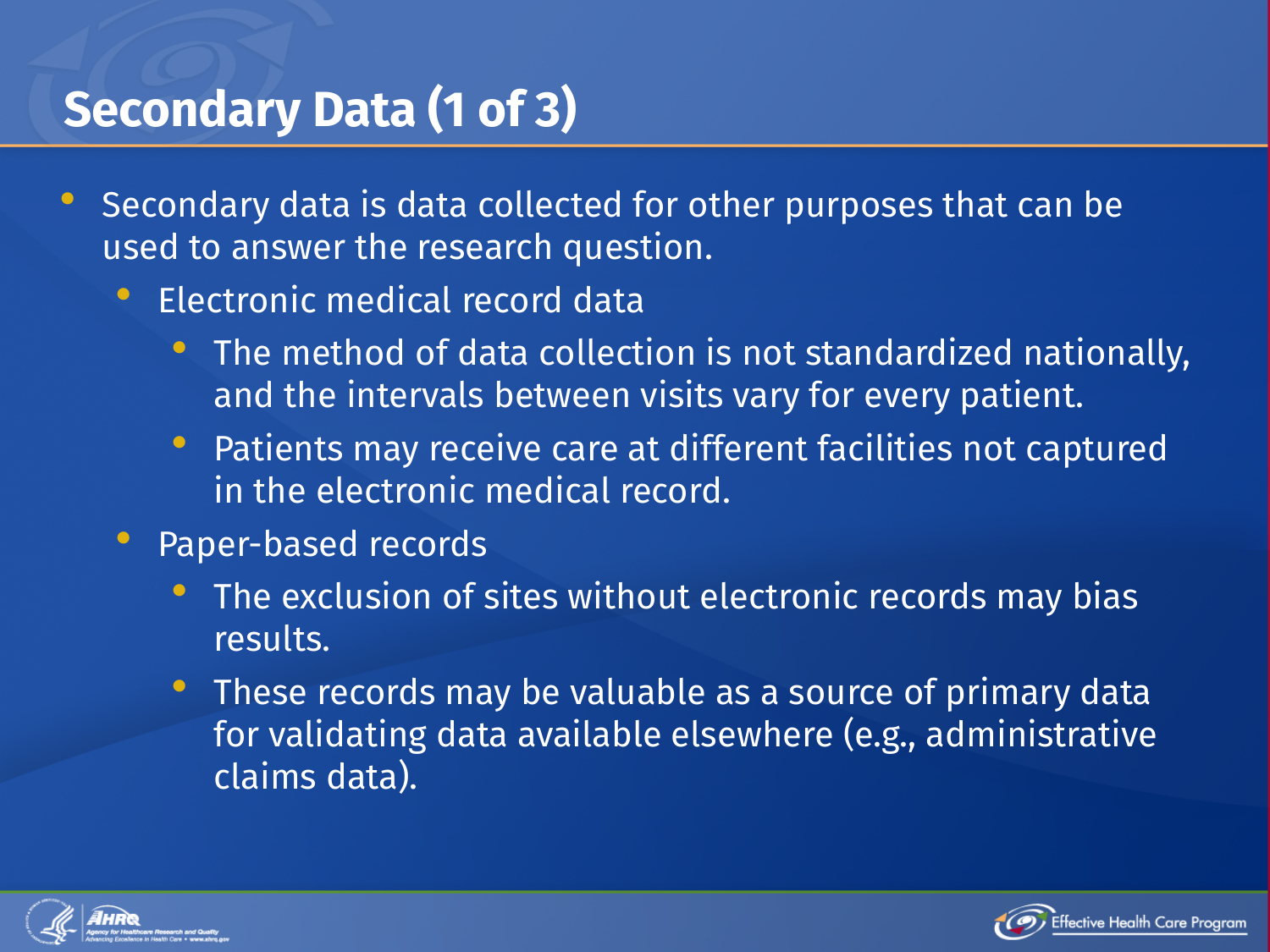

# Secondary Data (1 of 3)
Secondary data is data collected for other purposes that can be used to answer the research question.
Electronic medical record data
The method of data collection is not standardized nationally, and the intervals between visits vary for every patient.
Patients may receive care at different facilities not captured in the electronic medical record.
Paper-based records
The exclusion of sites without electronic records may bias results.
These records may be valuable as a source of primary data for validating data available elsewhere (e.g., administrative claims data).